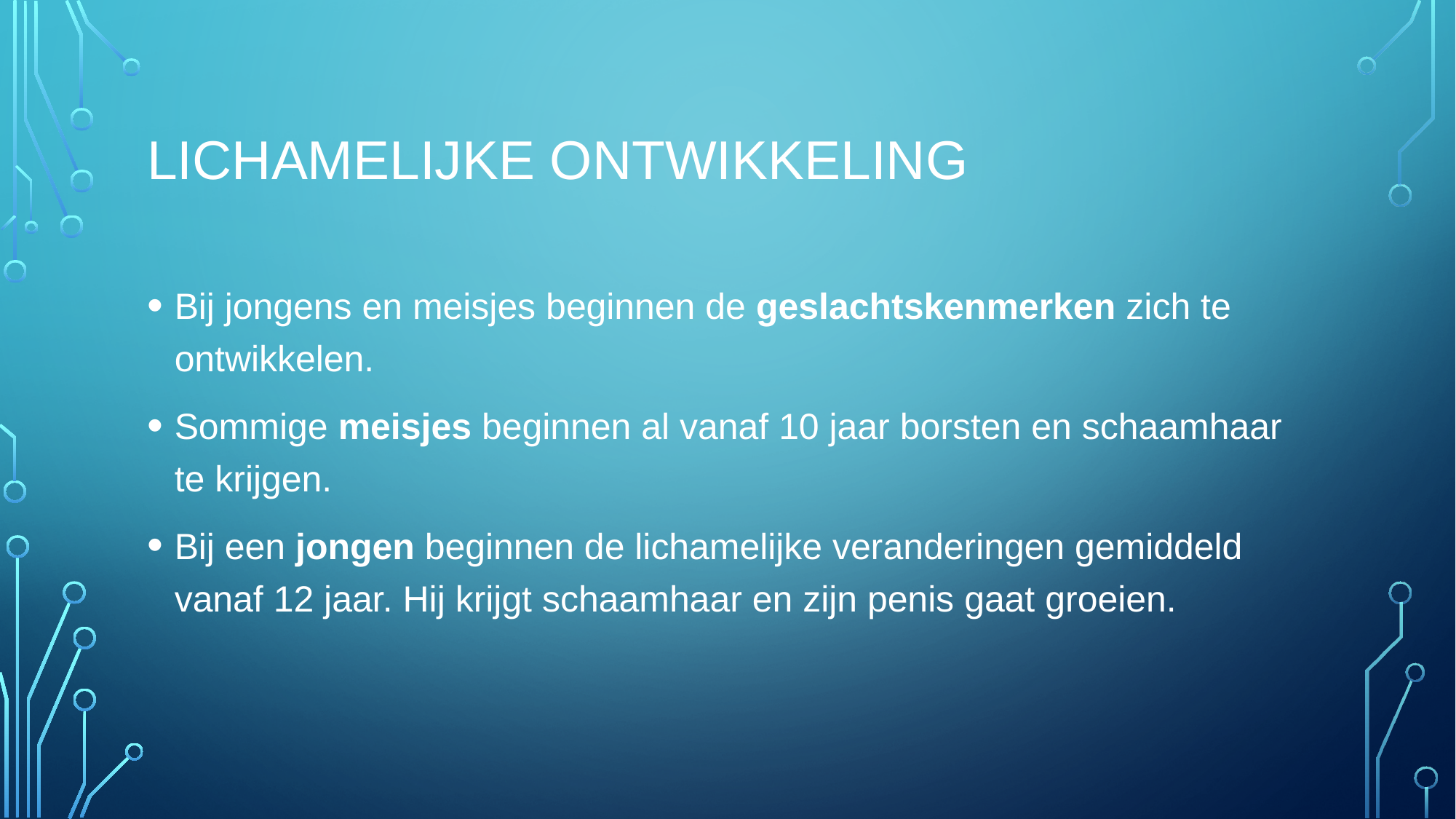

# Lichamelijke ontwikkeling
Bij jongens en meisjes beginnen de geslachtskenmerken zich te ontwikkelen.
Sommige meisjes beginnen al vanaf 10 jaar borsten en schaamhaar te krijgen.
Bij een jongen beginnen de lichamelijke veranderingen gemiddeld vanaf 12 jaar. Hij krijgt schaamhaar en zijn penis gaat groeien.